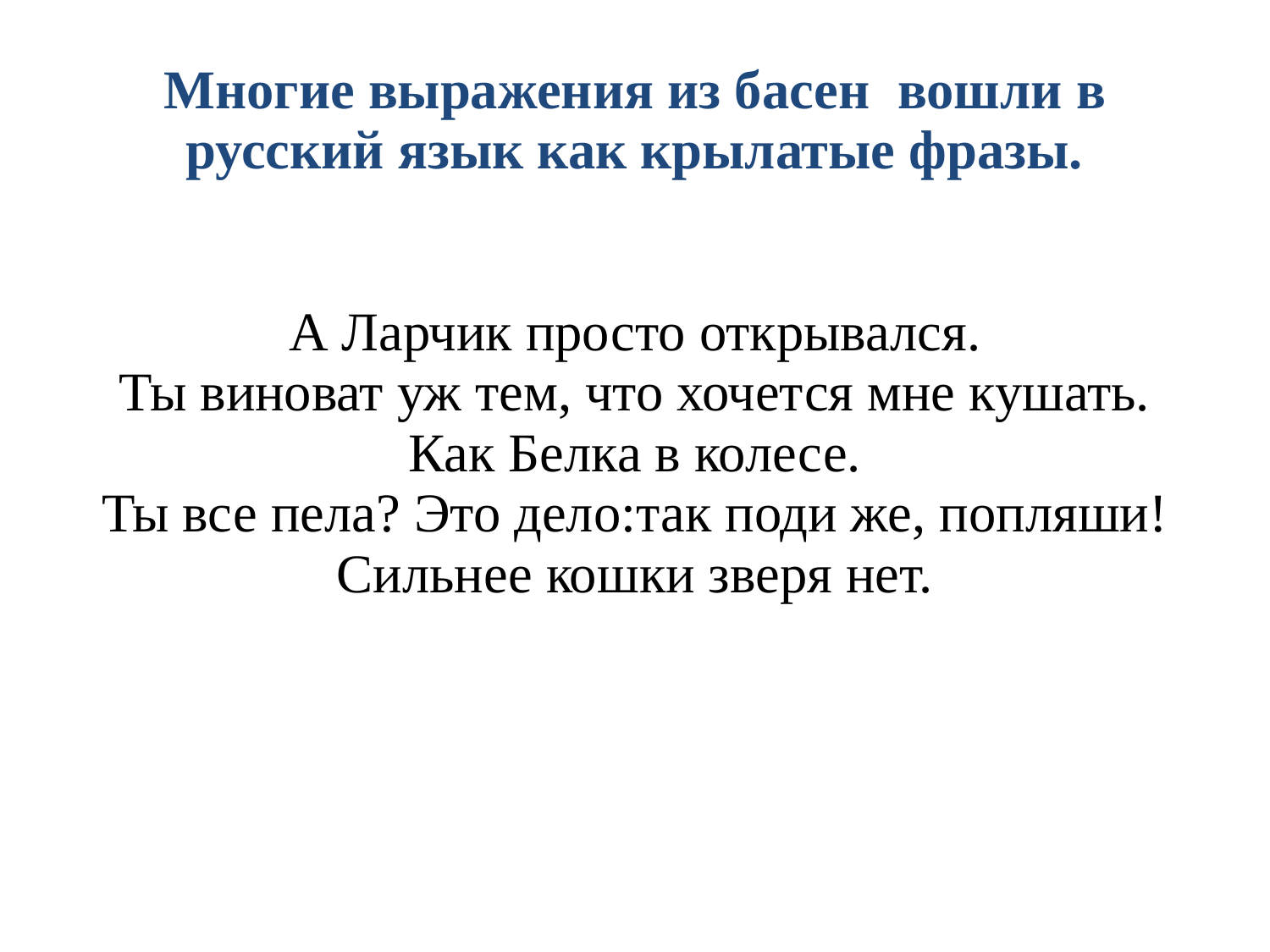

# Многие выражения из басен  вошли в русский язык как крылатые фразы. А Ларчик просто открывался. Ты виноват уж тем, что хочется мне кушать. Как Белка в колесе. Ты все пела? Это дело:так поди же, попляши! Сильнее кошки зверя нет.